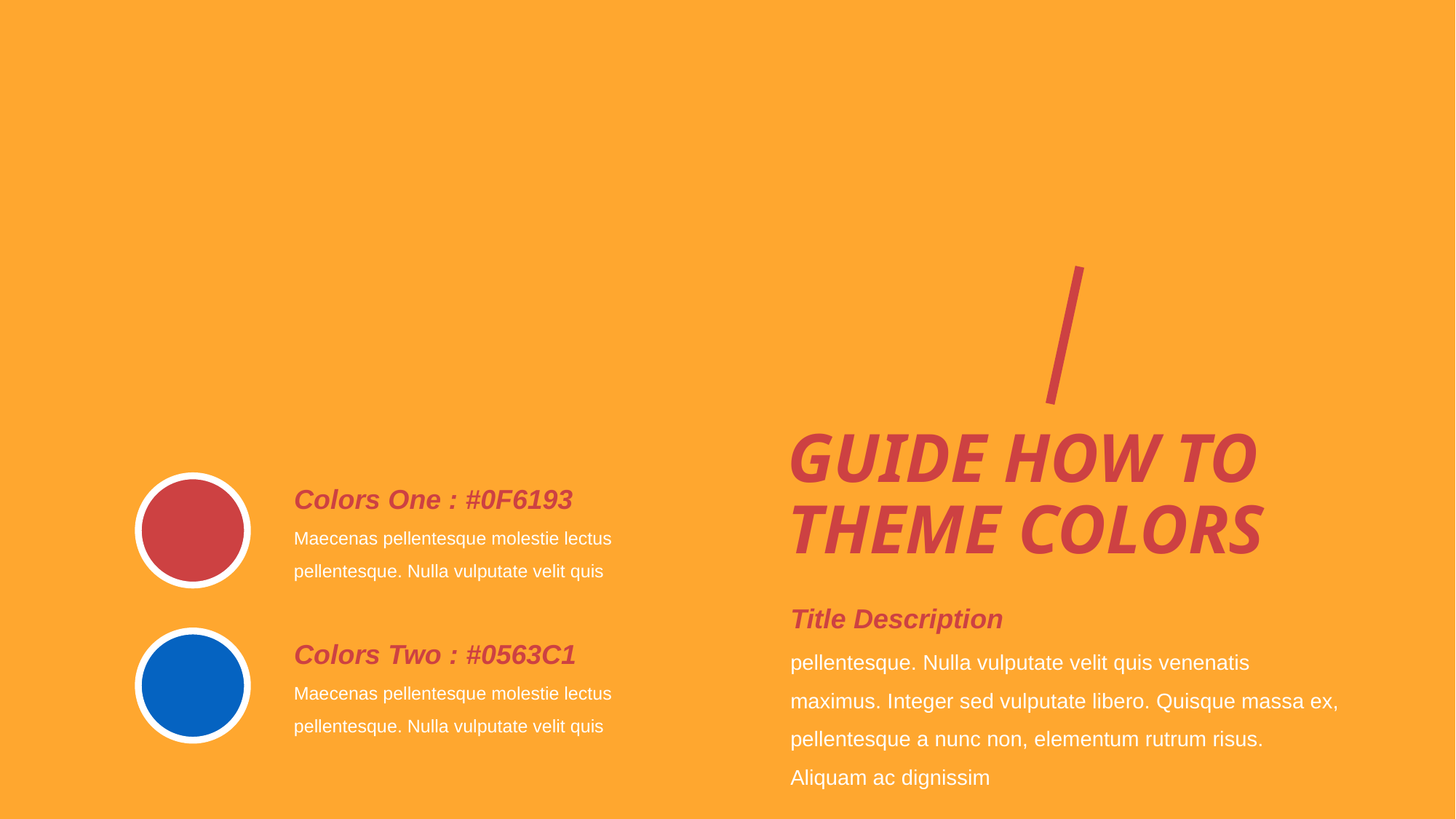

# GUIDE HOW TO THEME COLORS

Colors One : #0F6193
Maecenas pellentesque molestie lectus pellentesque. Nulla vulputate velit quis
Title Description

pellentesque. Nulla vulputate velit quis venenatis maximus. Integer sed vulputate libero. Quisque massa ex, pellentesque a nunc non, elementum rutrum risus. Aliquam ac dignissim
Colors Two : #0563C1
Maecenas pellentesque molestie lectus pellentesque. Nulla vulputate velit quis